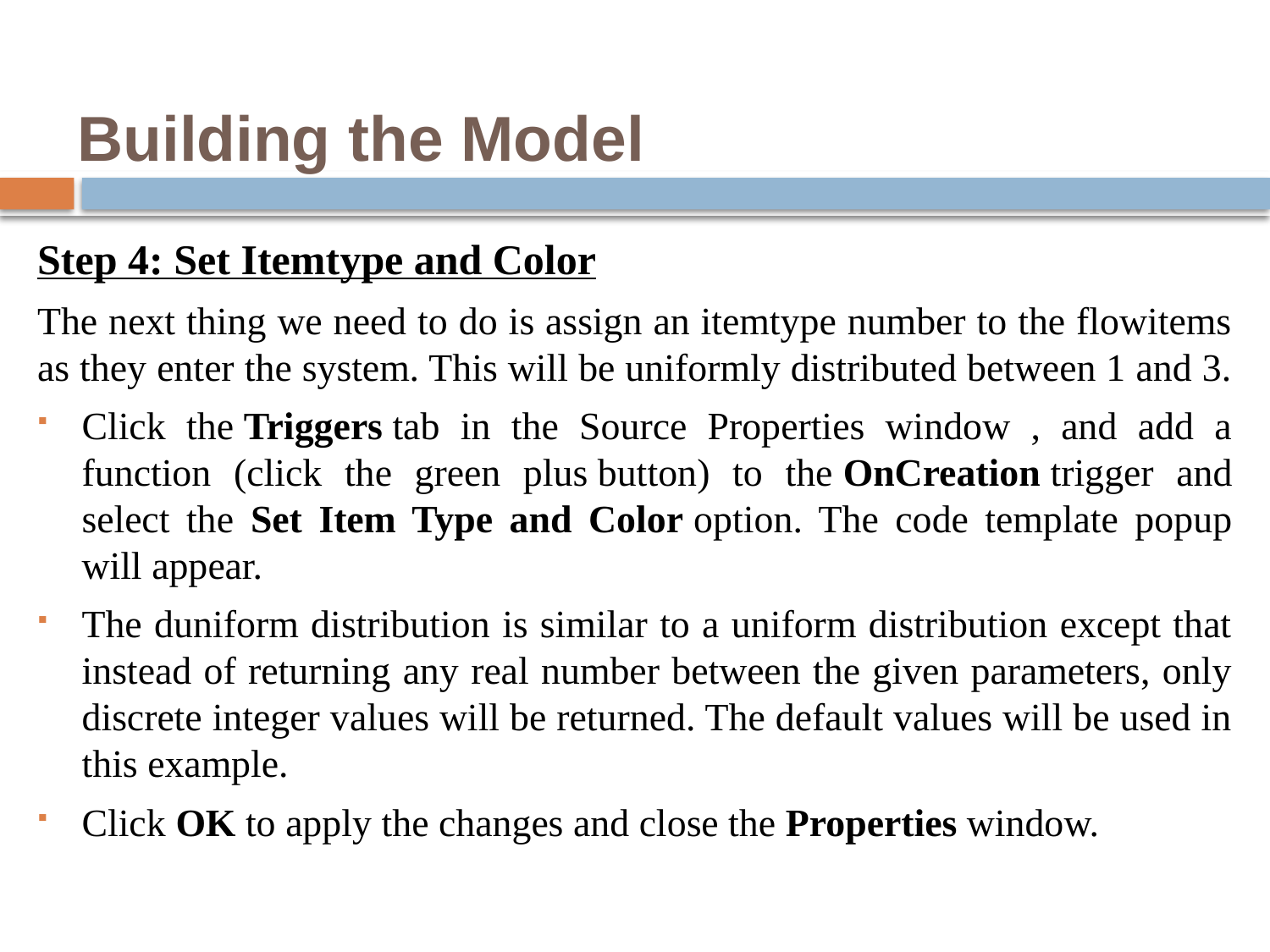

# Building the Model
Step 4: Set Itemtype and Color
The next thing we need to do is assign an itemtype number to the flowitems as they enter the system. This will be uniformly distributed between 1 and 3.
Click the Triggers tab in the Source Properties window , and add a function (click the green plus button) to the OnCreation trigger and select the Set Item Type and Color option. The code template popup will appear.
The duniform distribution is similar to a uniform distribution except that instead of returning any real number between the given parameters, only discrete integer values will be returned. The default values will be used in this example.
Click OK to apply the changes and close the Properties window.